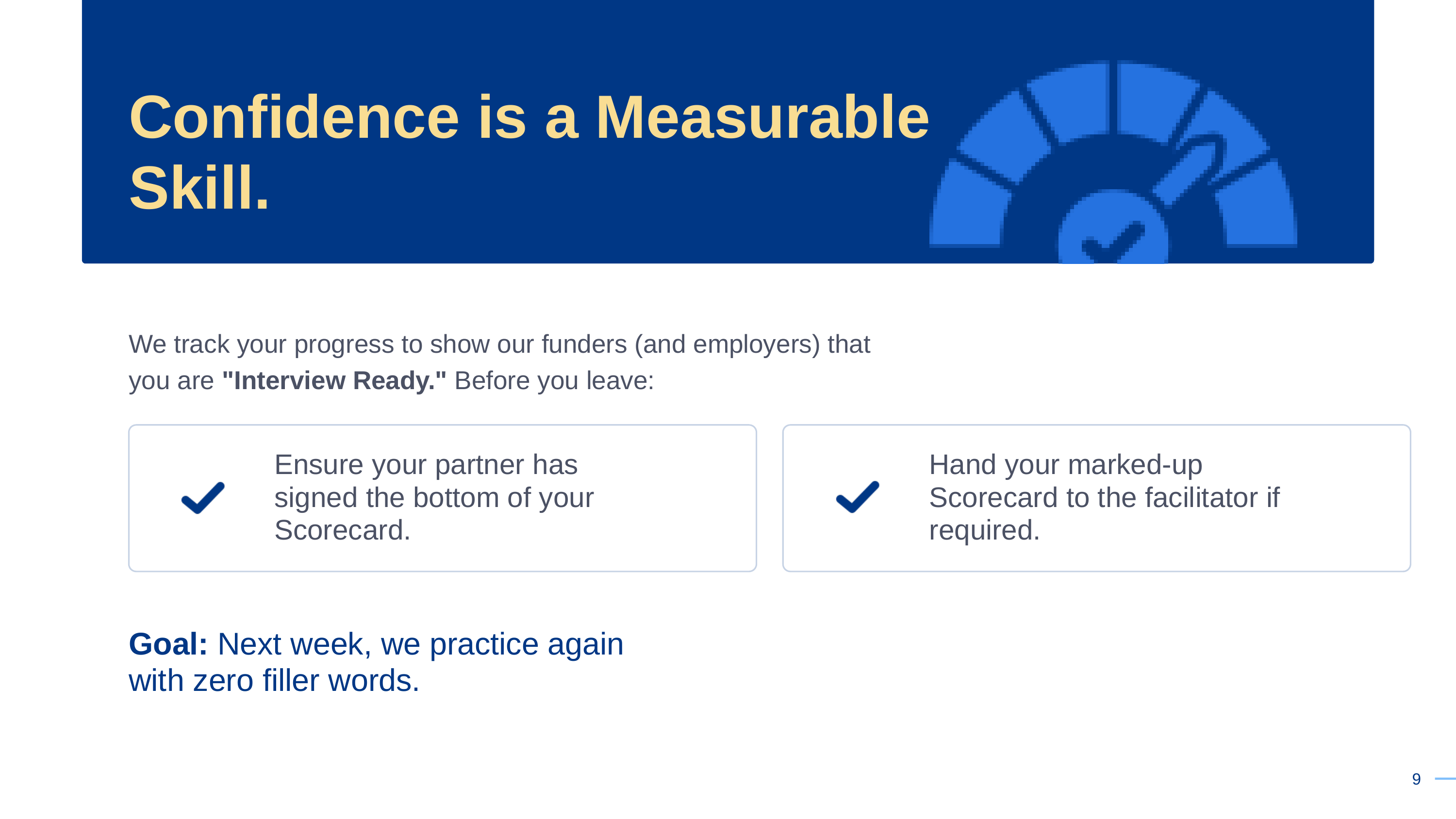

Confidence is a Measurable Skill.
We track your progress to show our funders (and employers) that you are "Interview Ready." Before you leave:

Ensure your partner has signed the bottom of your Scorecard.
Hand your marked-up Scorecard to the facilitator if required.

Goal: Next week, we practice again with zero filler words.
9